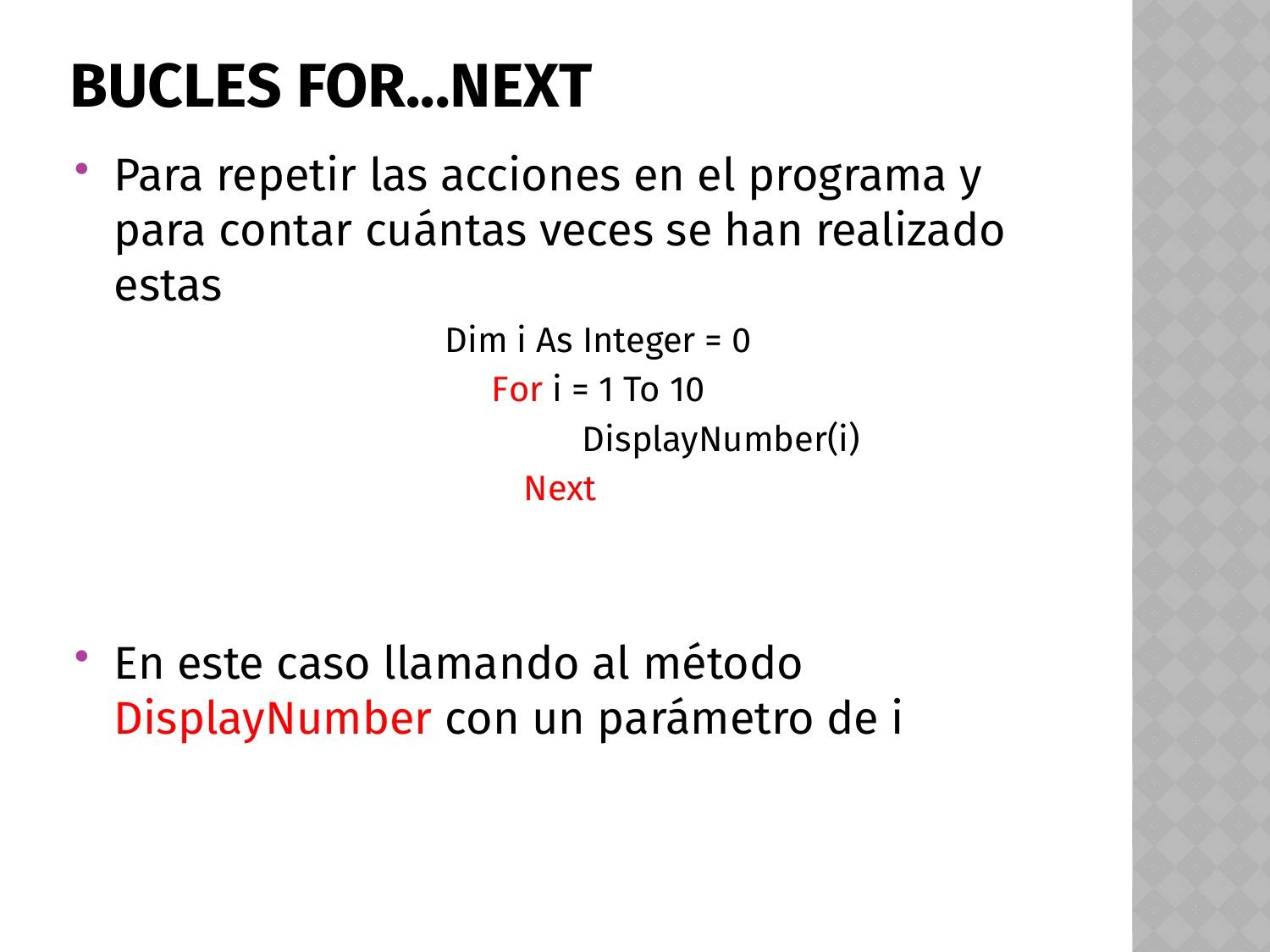

# bucles For...Next
Para repetir las acciones en el programa y para contar cuántas veces se han realizado estas
Dim i As Integer = 0
For i = 1 To 10
	                       DisplayNumber(i)
Next

En este caso llamando al método DisplayNumber con un parámetro de i